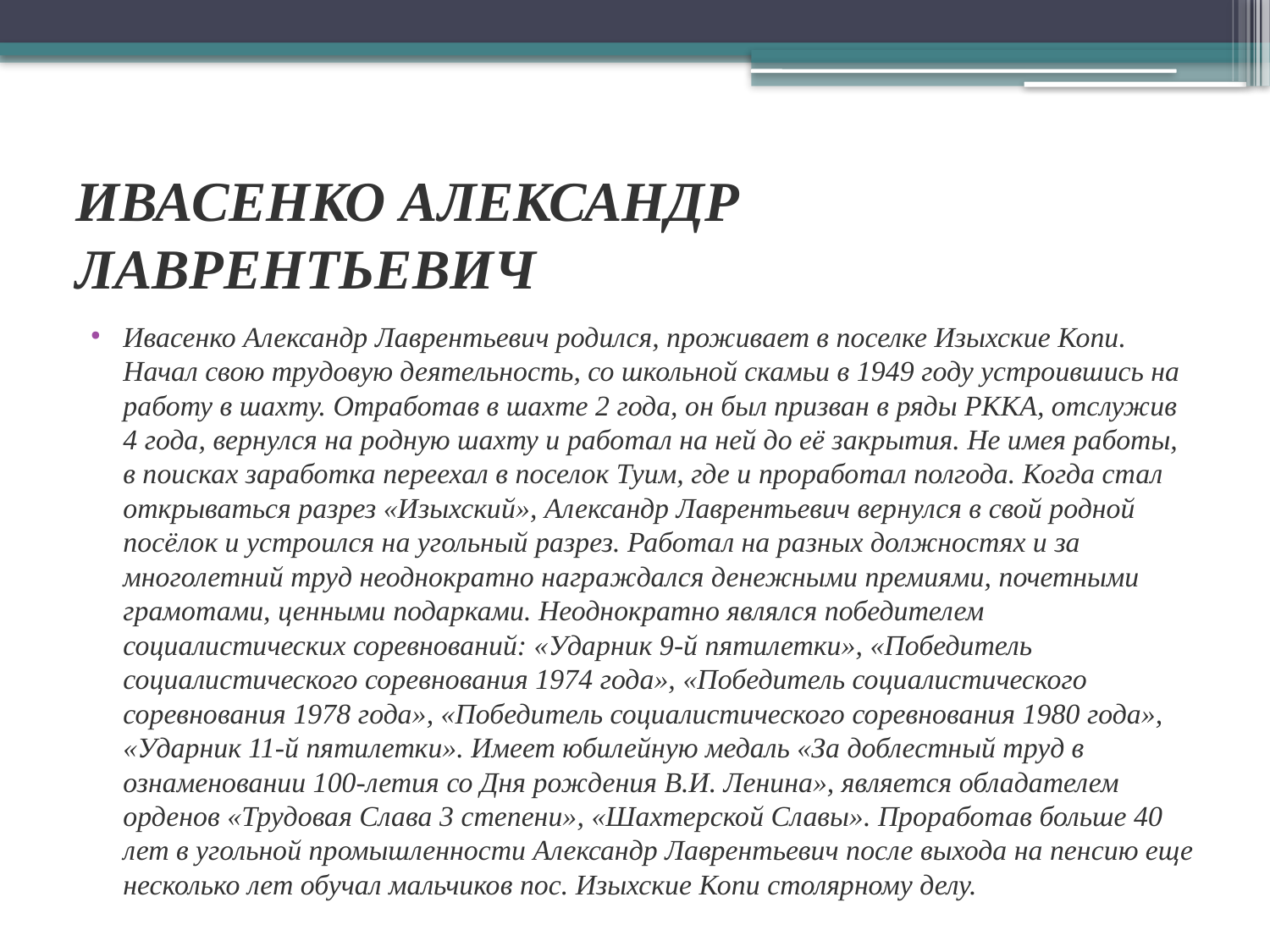

# ИВАСЕНКО АЛЕКСАНДР ЛАВРЕНТЬЕВИЧ
Ивасенко Александр Лаврентьевич родился, проживает в поселке Изыхские Копи. Начал свою трудовую деятельность, со школьной скамьи в 1949 году устроившись на работу в шахту. Отработав в шахте 2 года, он был призван в ряды РККА, отслужив 4 года, вернулся на родную шахту и работал на ней до её закрытия. Не имея работы, в поисках заработка переехал в поселок Туим, где и проработал полгода. Когда стал открываться разрез «Изыхский», Александр Лаврентьевич вернулся в свой родной посёлок и устроился на угольный разрез. Работал на разных должностях и за многолетний труд неоднократно награждался денежными премиями, почетными грамотами, ценными подарками. Неоднократно являлся победителем социалистических соревнований: «Ударник 9-й пятилетки», «Победитель социалистического соревнования 1974 года», «Победитель социалистического соревнования 1978 года», «Победитель социалистического соревнования 1980 года», «Ударник 11-й пятилетки». Имеет юбилейную медаль «За доблестный труд в ознаменовании 100-летия со Дня рождения В.И. Ленина», является обладателем орденов «Трудовая Слава 3 степени», «Шахтерской Славы». Проработав больше 40 лет в угольной промышленности Александр Лаврентьевич после выхода на пенсию еще несколько лет обучал мальчиков пос. Изыхские Копи столярному делу.